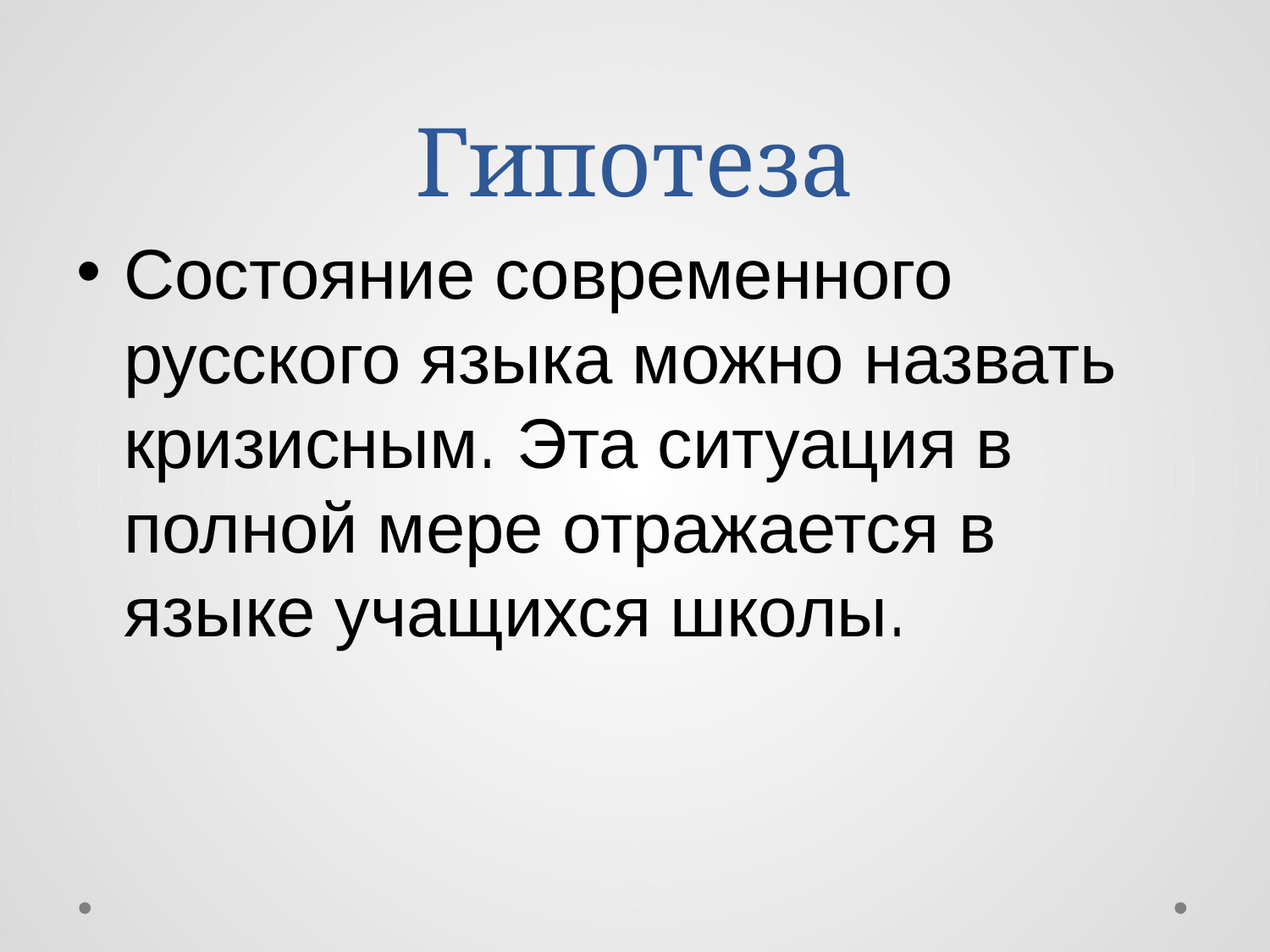

# Гипотеза
Состояние современного русского языка можно назвать кризисным. Эта ситуация в полной мере отражается в языке учащихся школы.